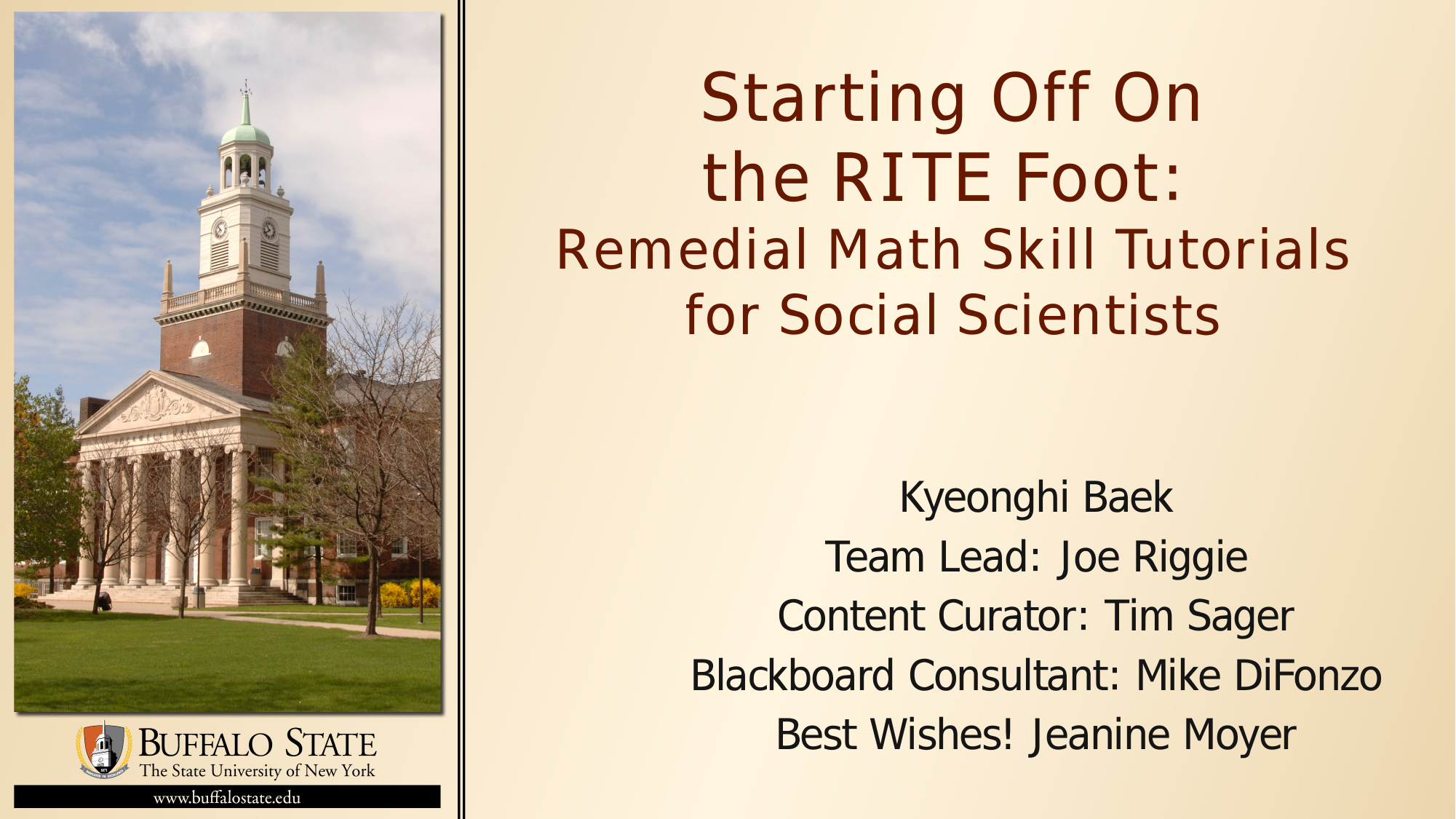

# Starting Off On the RITE Foot: Remedial Math Skill Tutorials for Social Scientists
Kyeonghi Baek
Team Lead: Joe Riggie
Content Curator: Tim Sager
Blackboard Consultant: Mike DiFonzo
Best Wishes! Jeanine Moyer